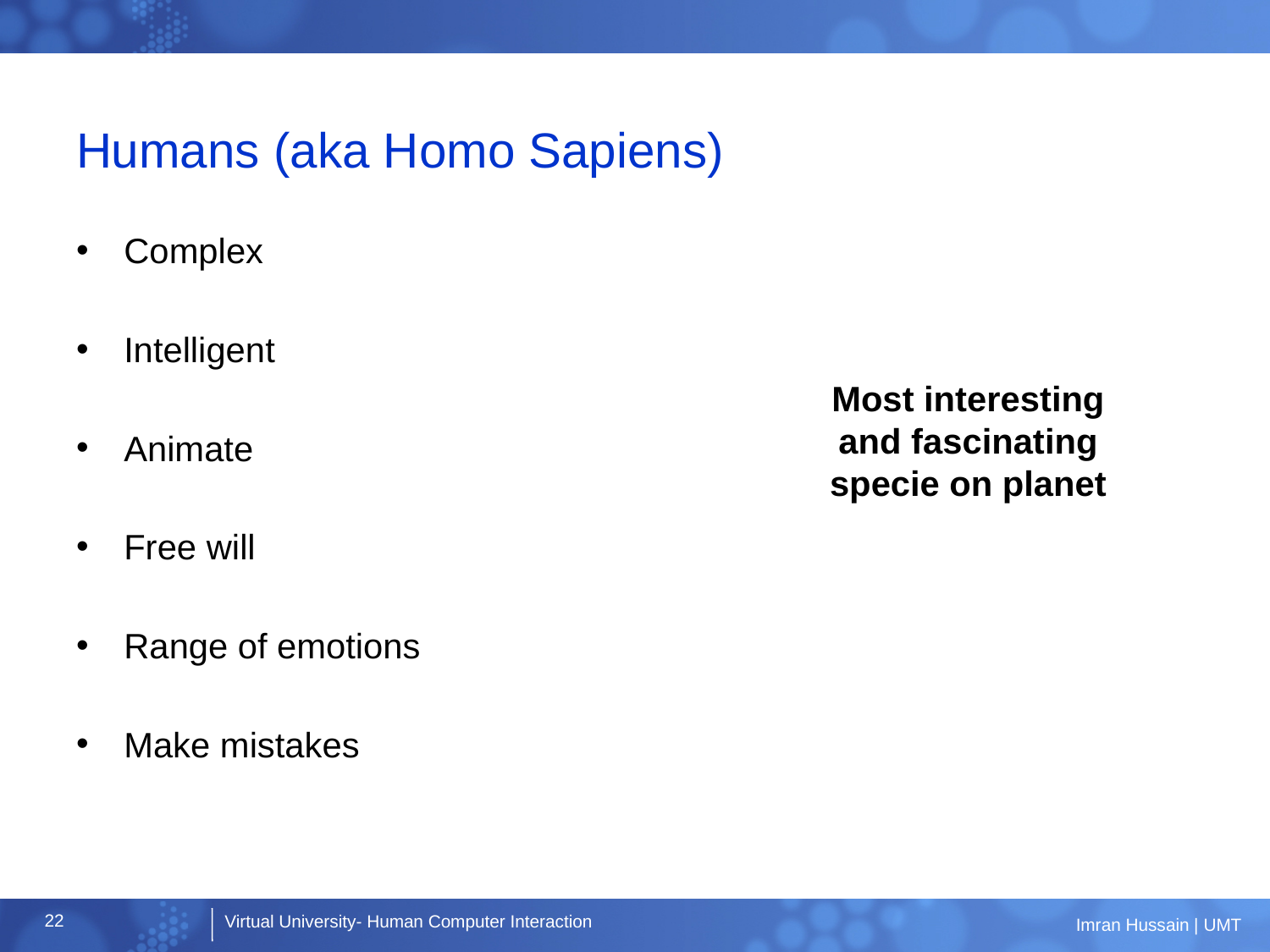

# Humans (aka Homo Sapiens)
Complex

Intelligent

Animate

Free will

Range of emotions

Make mistakes
Most interesting and fascinating specie on planet